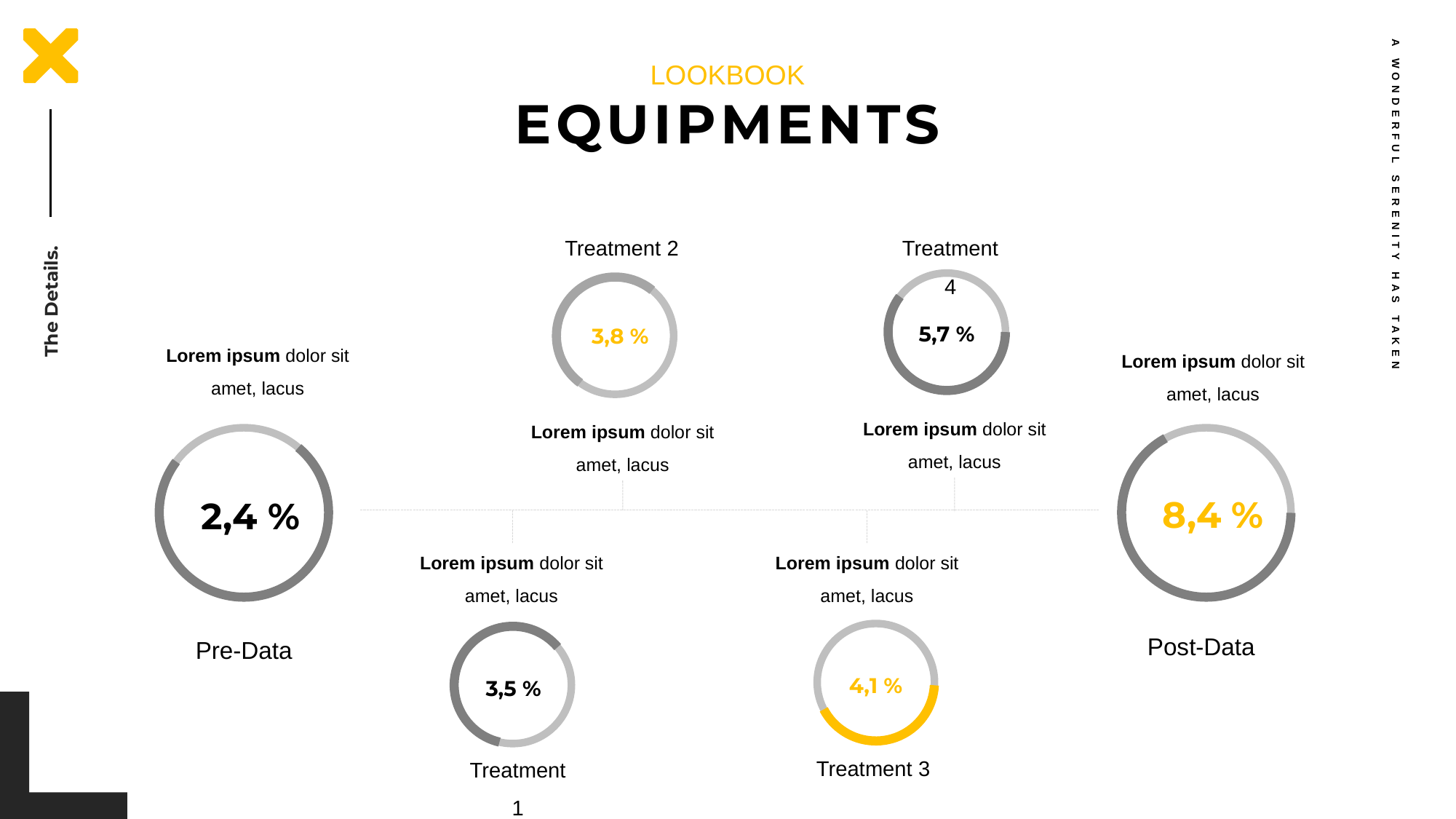

LOOKBOOK
EQUIPMENTS
A WONDERFUL SERENITY HAS TAKEN
Treatment 2
Treatment 4
The Details.

85%

78%
5,7 %
3,8 %
Lorem ipsum dolor sit amet, lacus
Lorem ipsum dolor sit amet, lacus
Lorem ipsum dolor sit amet, lacus
Lorem ipsum dolor sit amet, lacus

54%

89%
8,4 %
2,4 %
Lorem ipsum dolor sit amet, lacus
Lorem ipsum dolor sit amet, lacus
Post-Data
Pre-Data

82%

61%
4,1 %
3,5 %

Treatment 3
Treatment 1